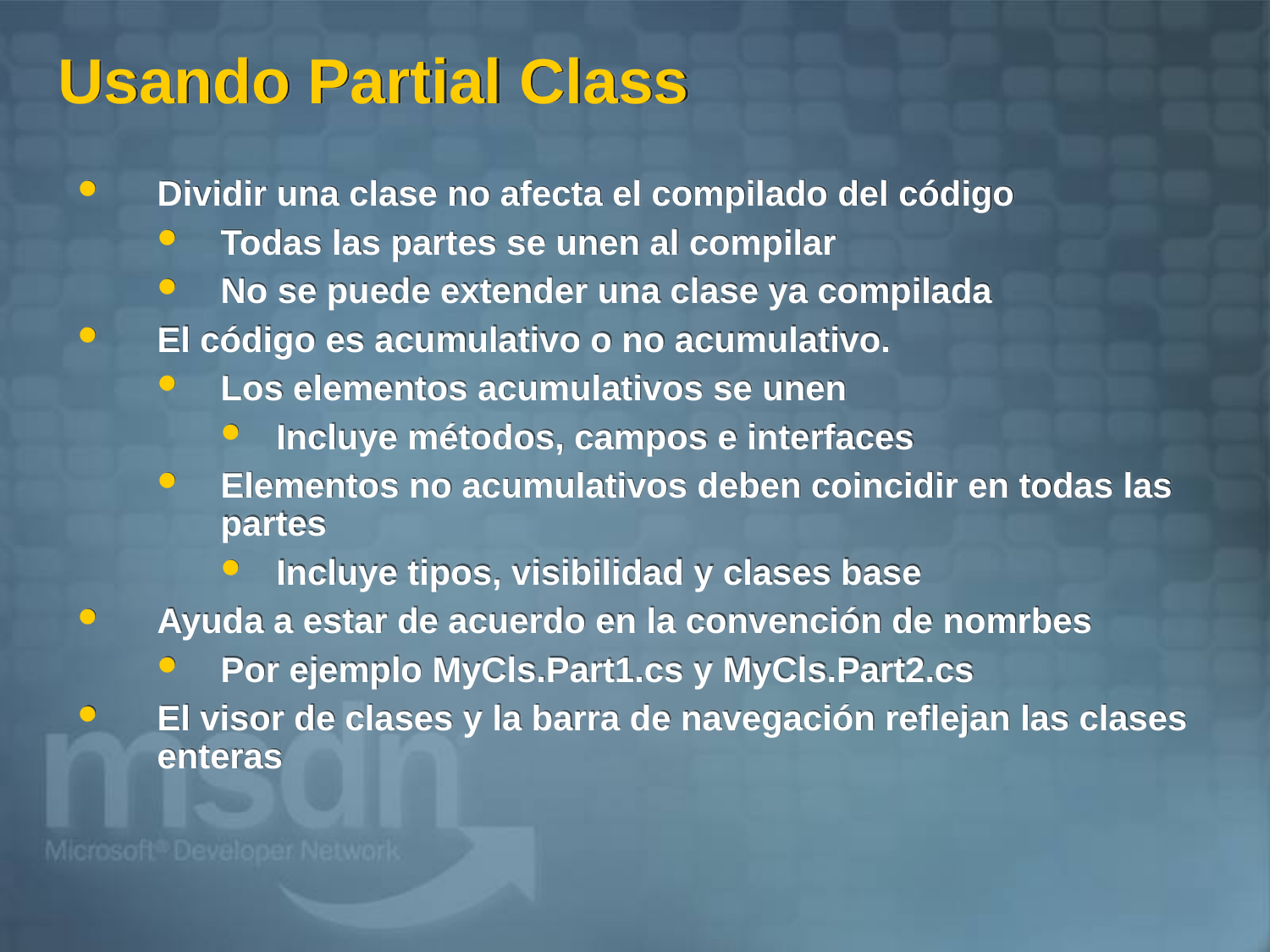

# Usando Partial Class
Dividir una clase no afecta el compilado del código
Todas las partes se unen al compilar
No se puede extender una clase ya compilada
El código es acumulativo o no acumulativo.
Los elementos acumulativos se unen
Incluye métodos, campos e interfaces
Elementos no acumulativos deben coincidir en todas las partes
Incluye tipos, visibilidad y clases base
Ayuda a estar de acuerdo en la convención de nomrbes
Por ejemplo MyCls.Part1.cs y MyCls.Part2.cs
El visor de clases y la barra de navegación reflejan las clases enteras